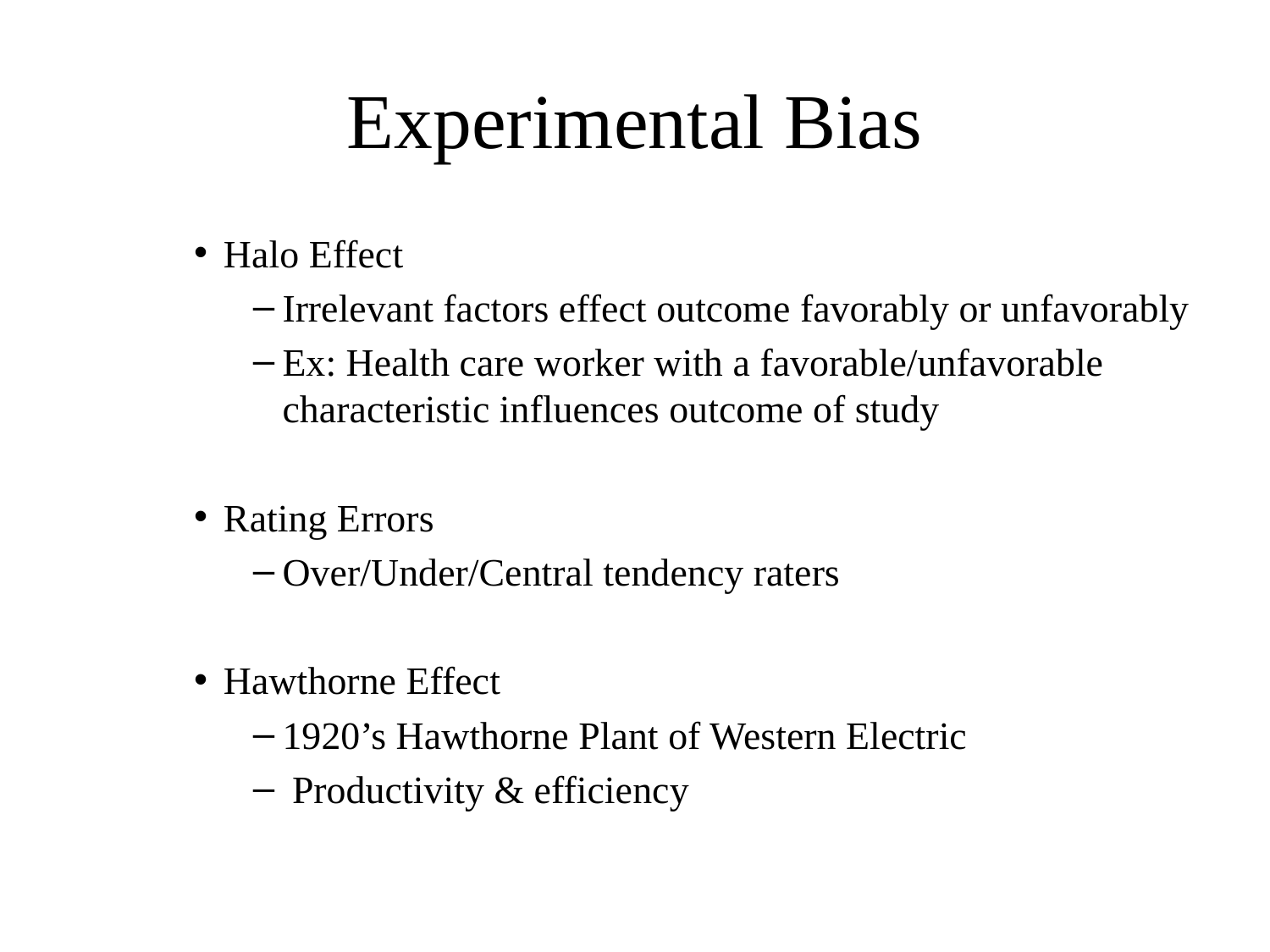

# Experimental Bias
Halo Effect
Irrelevant factors effect outcome favorably or unfavorably
Ex: Health care worker with a favorable/unfavorable characteristic influences outcome of study

Rating Errors
Over/Under/Central tendency raters

Hawthorne Effect
1920’s Hawthorne Plant of Western Electric
 Productivity & efficiency